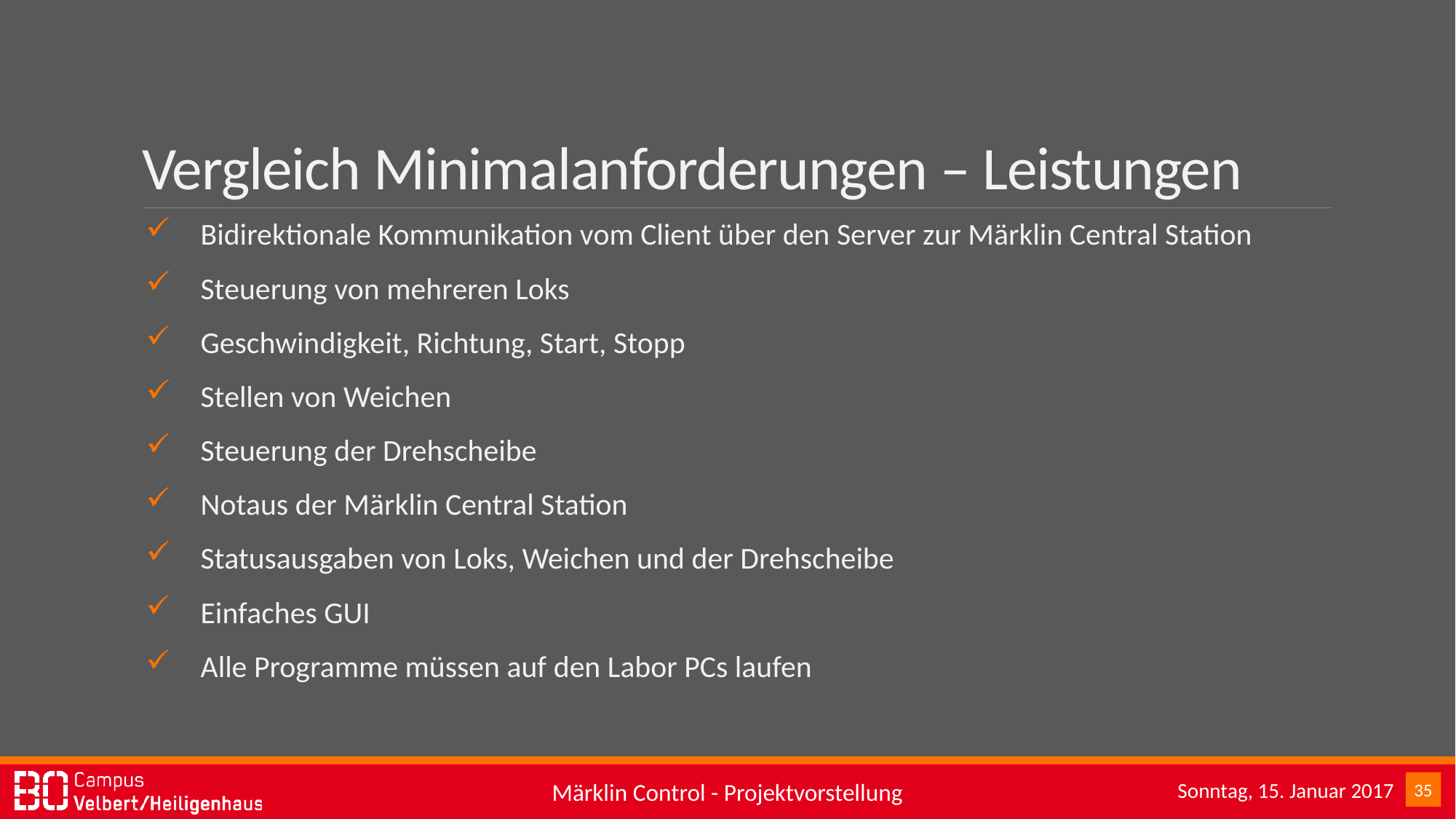

# Vergleich Minimalanforderungen – Leistungen
Bidirektionale Kommunikation vom Client über den Server zur Märklin Central Station
Steuerung von mehreren Loks
Geschwindigkeit, Richtung, Start, Stopp
Stellen von Weichen
Steuerung der Drehscheibe
Notaus der Märklin Central Station
Statusausgaben von Loks, Weichen und der Drehscheibe
Einfaches GUI
Alle Programme müssen auf den Labor PCs laufen
Sonntag, 15. Januar 2017
35